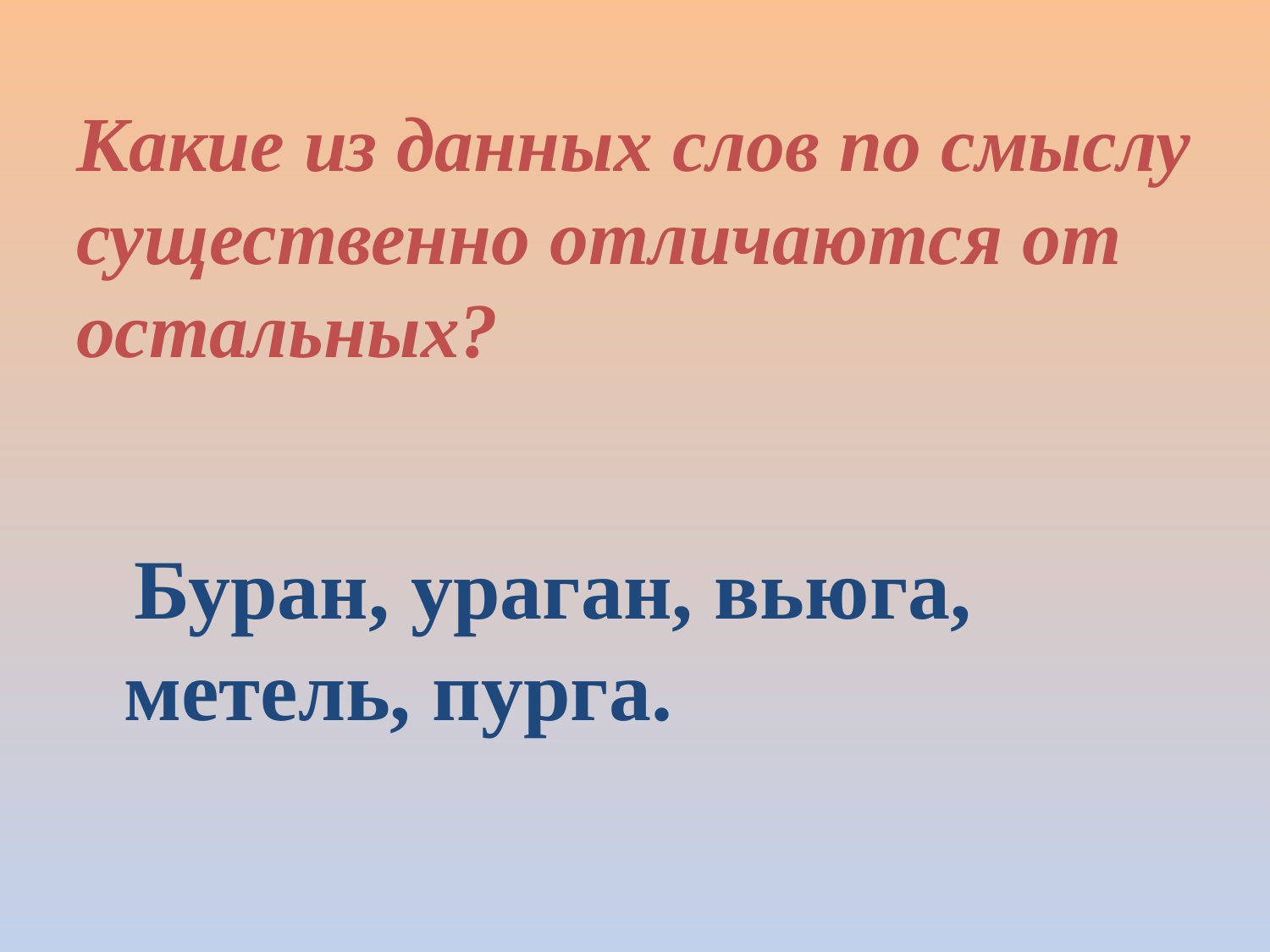

# Какие из данных слов по смыслу существенно отличаются от остальных?

   Буран, ураган, вьюга, метель, пурга.